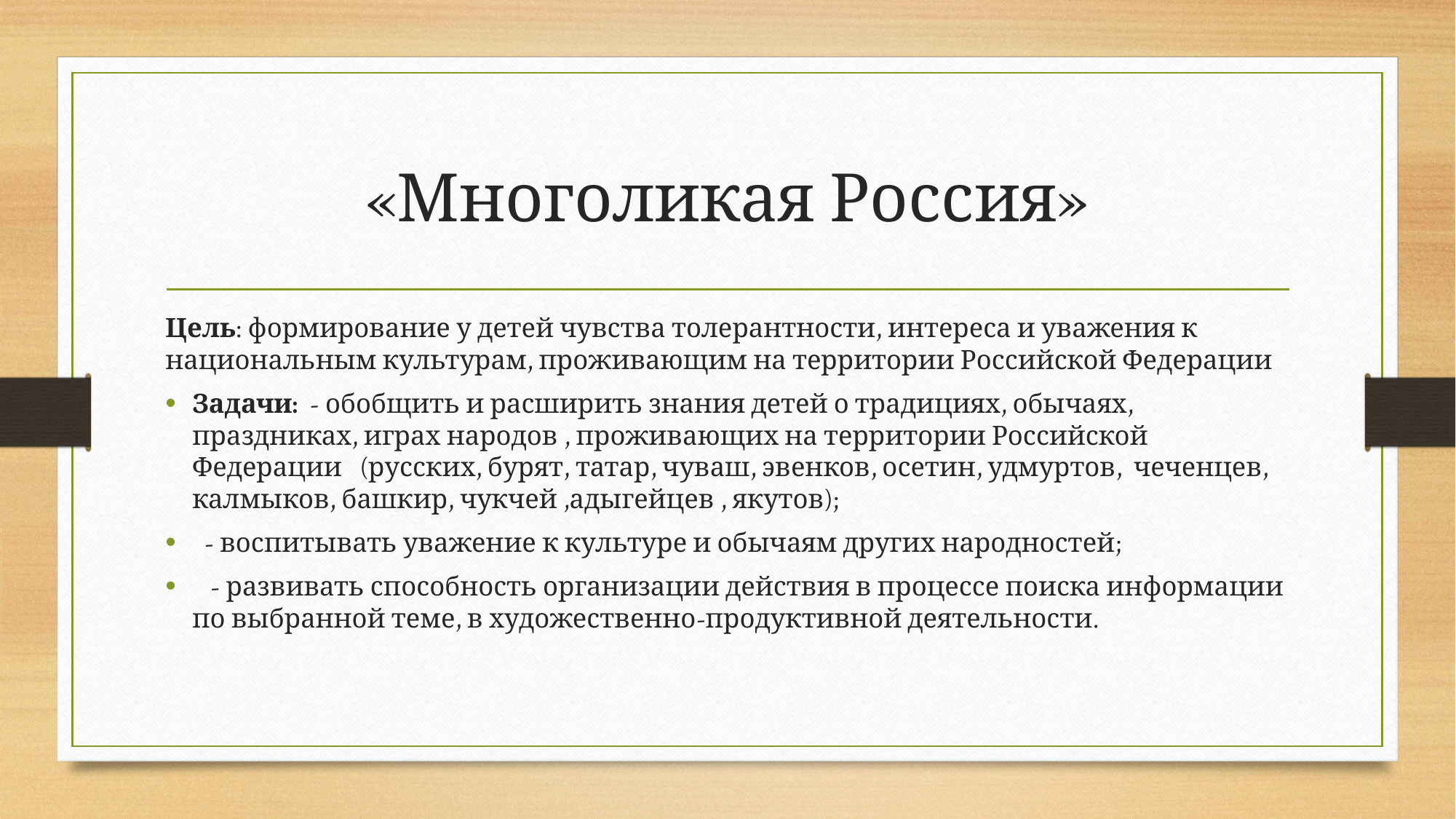

# «Многоликая Россия»
Цель: формирование у детей чувства толерантности, интереса и уважения к национальным культурам, проживающим на территории Российской Федерации
Задачи:  - обобщить и расширить знания детей о традициях, обычаях, праздниках, играх народов , проживающих на территории Российской Федерации   (русских, бурят, татар, чуваш, эвенков, осетин, удмуртов,  чеченцев, калмыков, башкир, чукчей ,адыгейцев , якутов);
  - воспитывать уважение к культуре и обычаям других народностей;
   - развивать способность организации действия в процессе поиска информации по выбранной теме, в художественно-продуктивной деятельности.